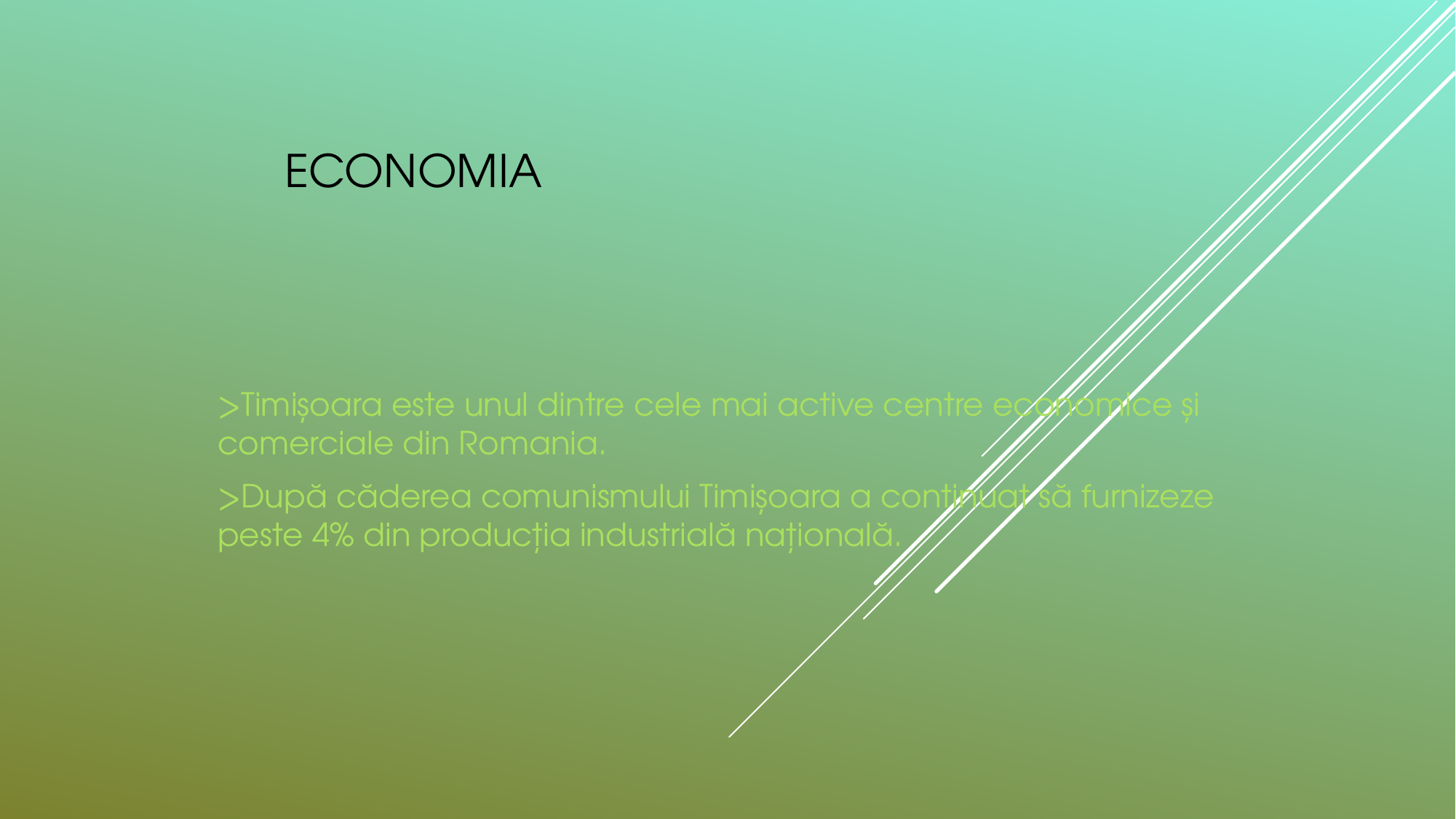

# Economia
>Timișoara este unul dintre cele mai active centre economice și comerciale din Romania.
>După căderea comunismului Timișoara a continuat să furnizeze peste 4% din producția industrială națională.